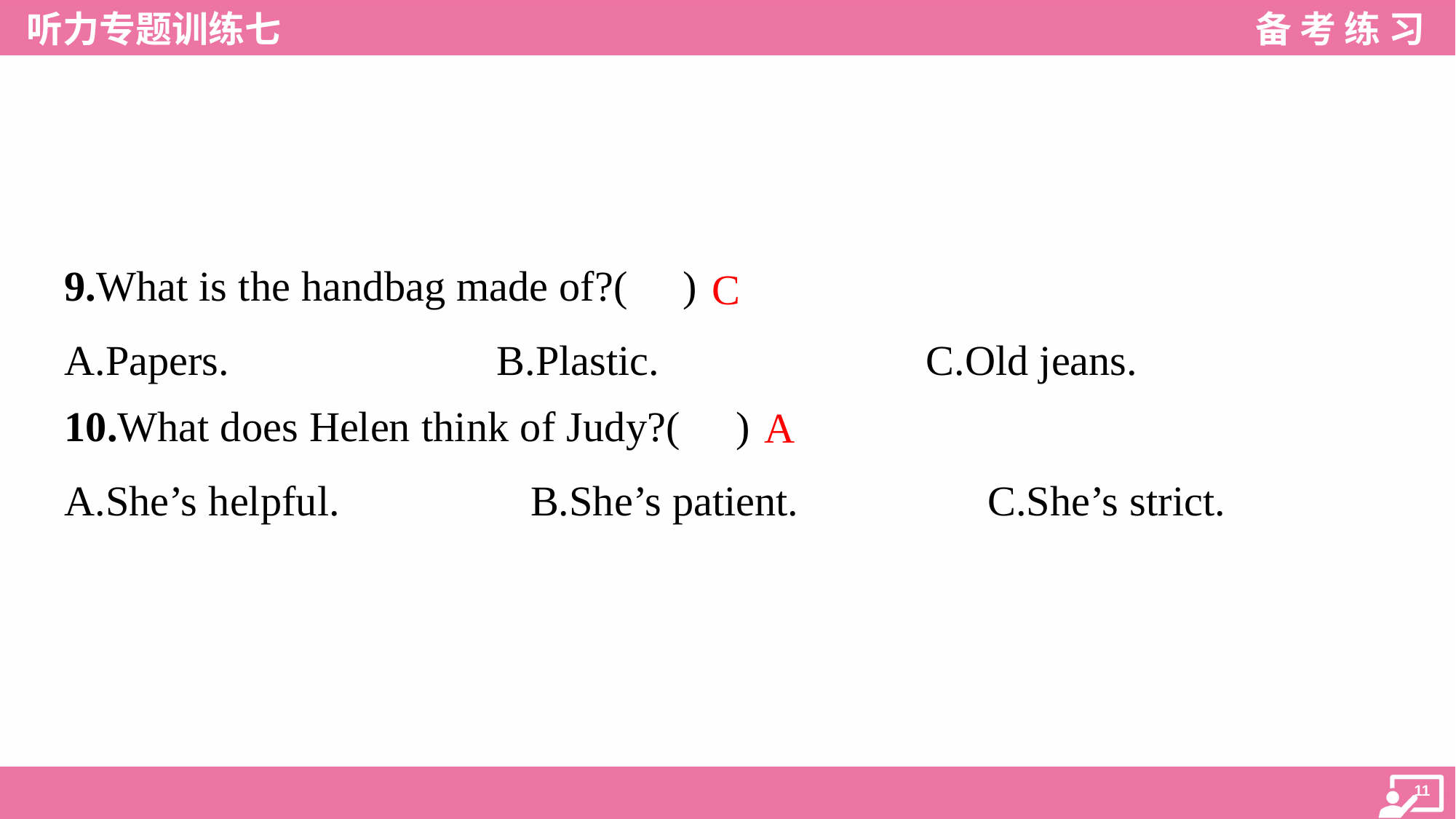

9.What is the handbag made of?(     )
C
A.Papers.	B.Plastic.	C.Old jeans.
10.What does Helen think of Judy?(     )
A
A.She’s helpful.	B.She’s patient.	C.She’s strict.